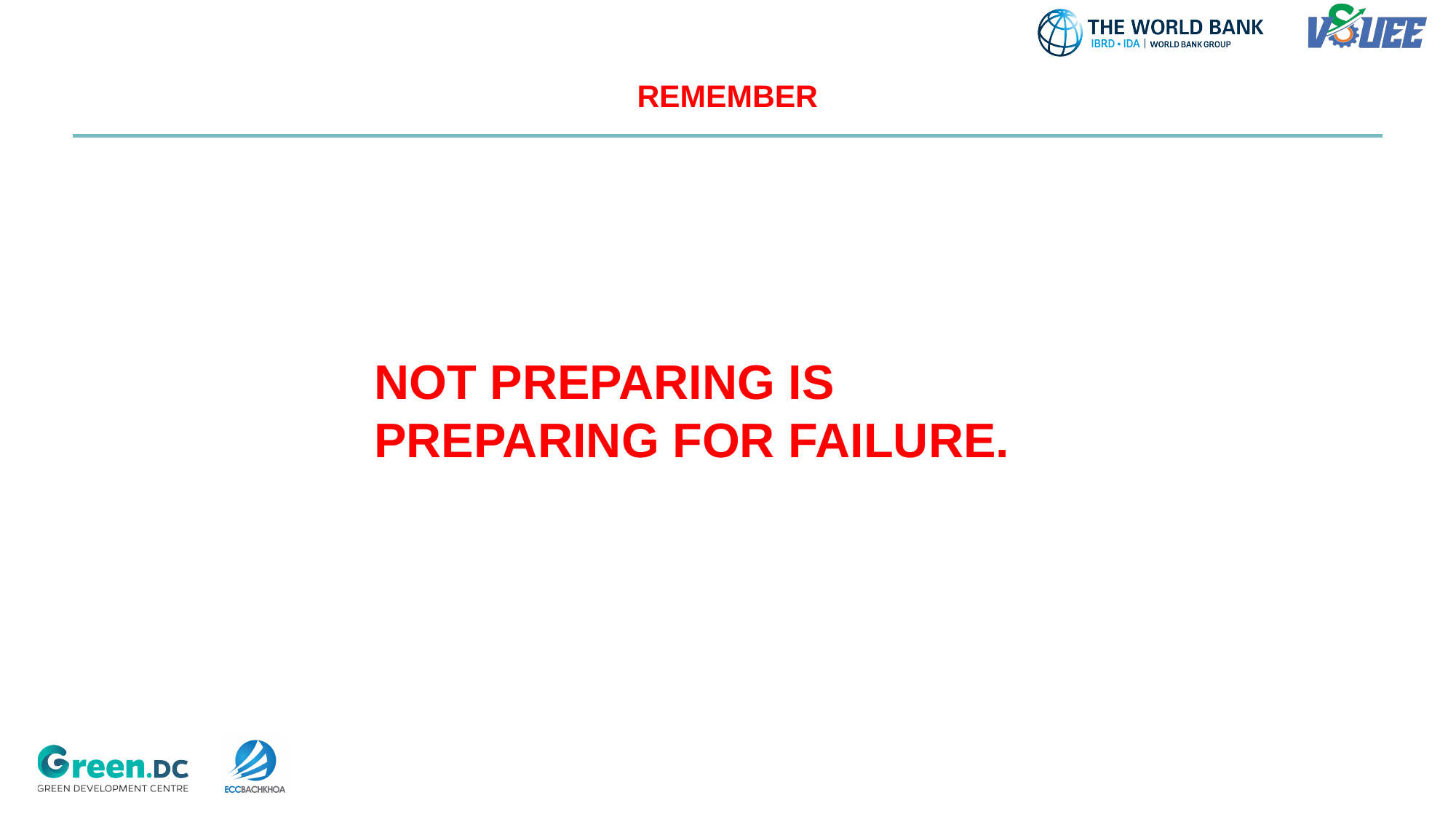

# REMEMBER
NOT PREPARING IS PREPARING FOR FAILURE.